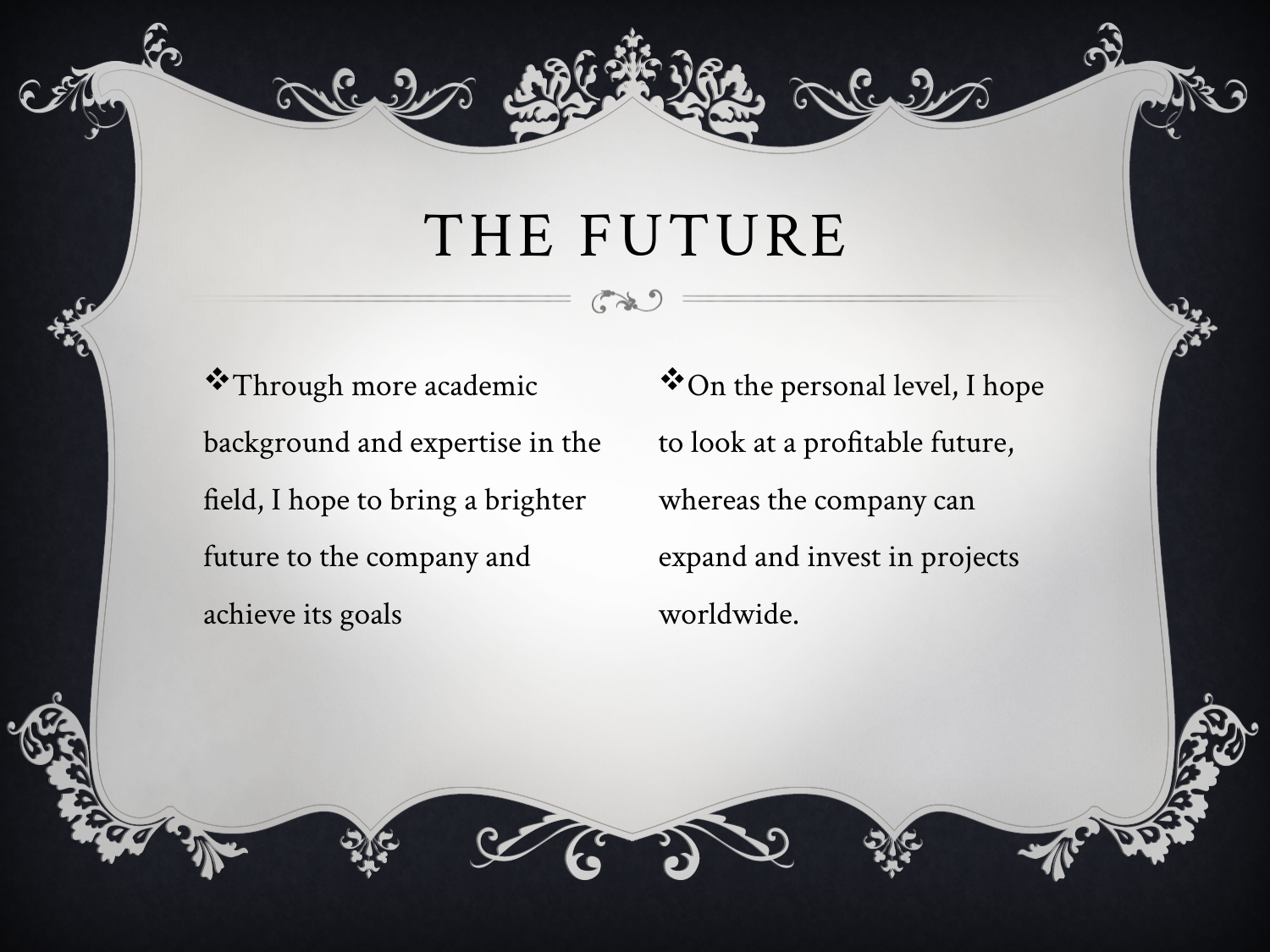

# The Future
Through more academic background and expertise in the field, I hope to bring a brighter future to the company and achieve its goals
On the personal level, I hope to look at a profitable future, whereas the company can expand and invest in projects worldwide.